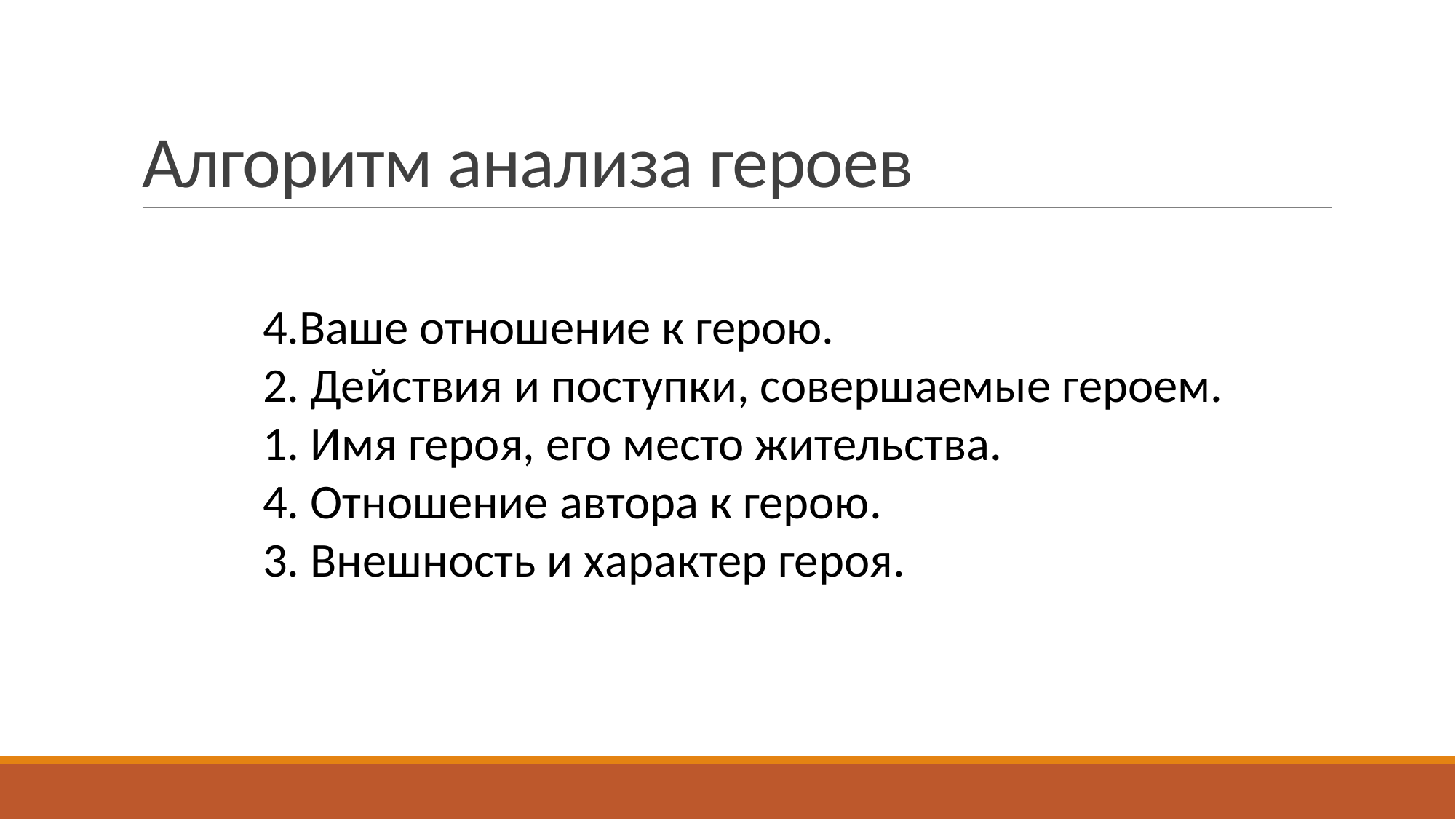

# Алгоритм анализа героев
4.Ваше отношение к герою.
2. Действия и поступки, совершаемые героем.
1. Имя героя, его место жительства.
4. Отношение автора к герою.
3. Внешность и характер героя.